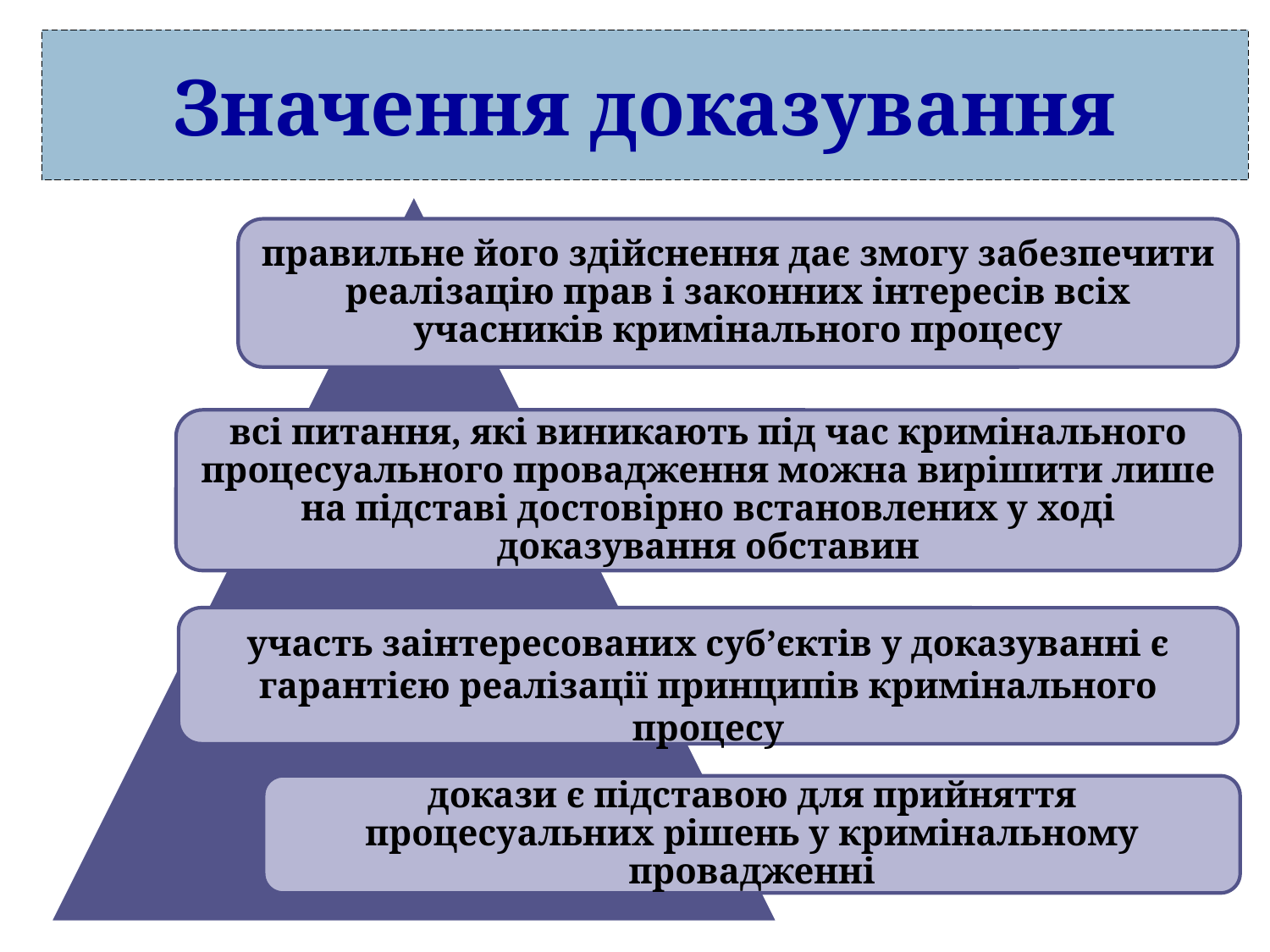

# Значення доказування
правильне його здійснення дає змогу забезпечити реалізацію прав і законних інтересів всіх учасників кримінального процесу
всі питання, які виникають під час кримінального процесуального провадження можна вирішити лише на підставі достовірно встановлених у ході доказування обставин

участь заінтересованих суб’єктів у доказуванні є гарантією реалізації принципів кримінального процесу

докази є підставою для прийняття процесуальних рішень у кримінальному провадженні